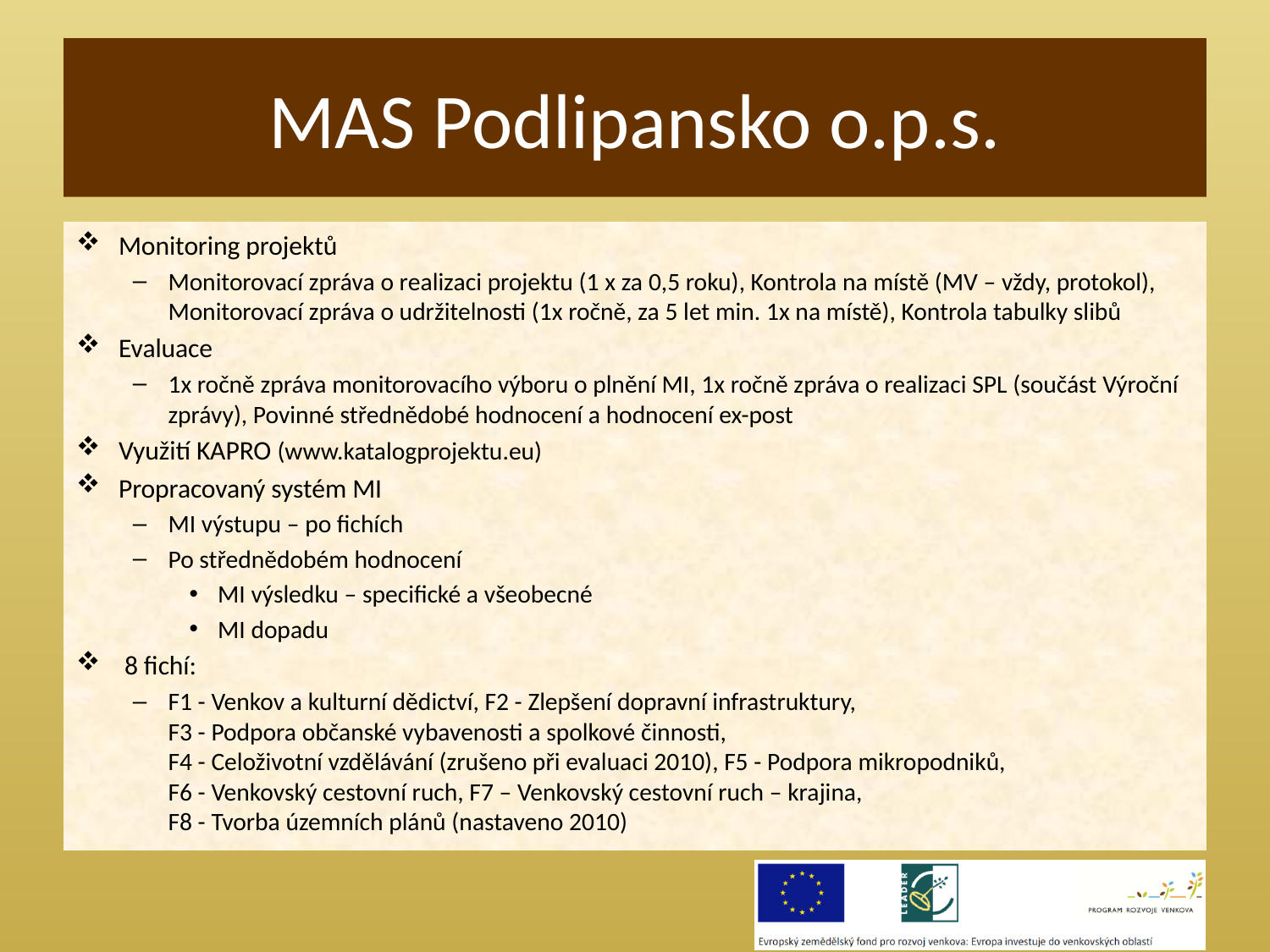

# MAS Podlipansko o.p.s.
Monitoring projektů
Monitorovací zpráva o realizaci projektu (1 x za 0,5 roku), Kontrola na místě (MV – vždy, protokol), Monitorovací zpráva o udržitelnosti (1x ročně, za 5 let min. 1x na místě), Kontrola tabulky slibů
Evaluace
1x ročně zpráva monitorovacího výboru o plnění MI, 1x ročně zpráva o realizaci SPL (součást Výroční zprávy), Povinné střednědobé hodnocení a hodnocení ex-post
Využití KAPRO (www.katalogprojektu.eu)
Propracovaný systém MI
MI výstupu – po fichích
Po střednědobém hodnocení
MI výsledku – specifické a všeobecné
MI dopadu
 8 fichí:
F1 - Venkov a kulturní dědictví, F2 - Zlepšení dopravní infrastruktury,
F3 - Podpora občanské vybavenosti a spolkové činnosti,
F4 - Celoživotní vzdělávání (zrušeno při evaluaci 2010), F5 - Podpora mikropodniků,
F6 - Venkovský cestovní ruch, F7 – Venkovský cestovní ruch – krajina,
F8 - Tvorba územních plánů (nastaveno 2010)